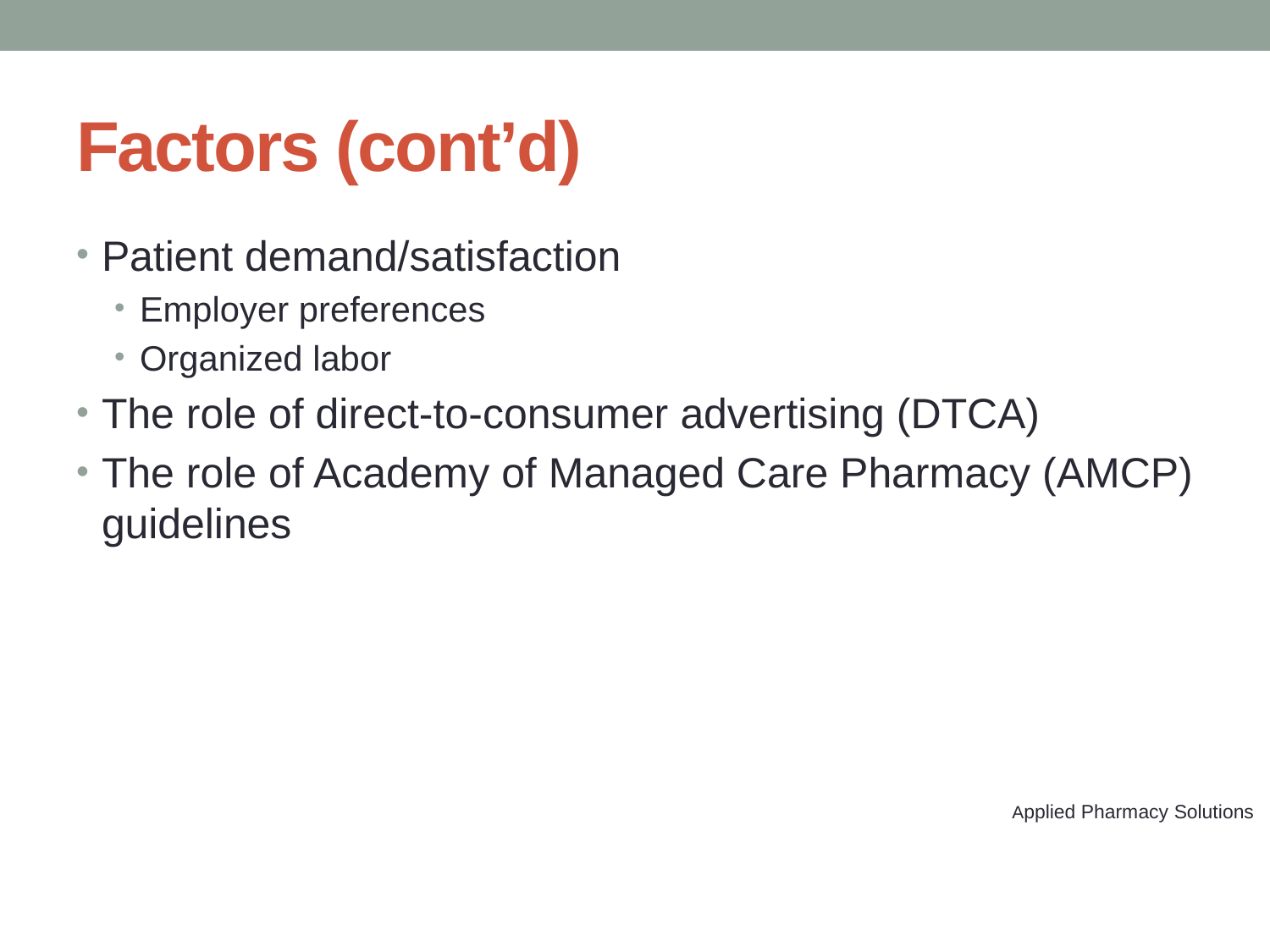

# Factors (cont’d)
Patient demand/satisfaction
Employer preferences
Organized labor
The role of direct-to-consumer advertising (DTCA)
The role of Academy of Managed Care Pharmacy (AMCP) guidelines

  Applied Pharmacy Solutions